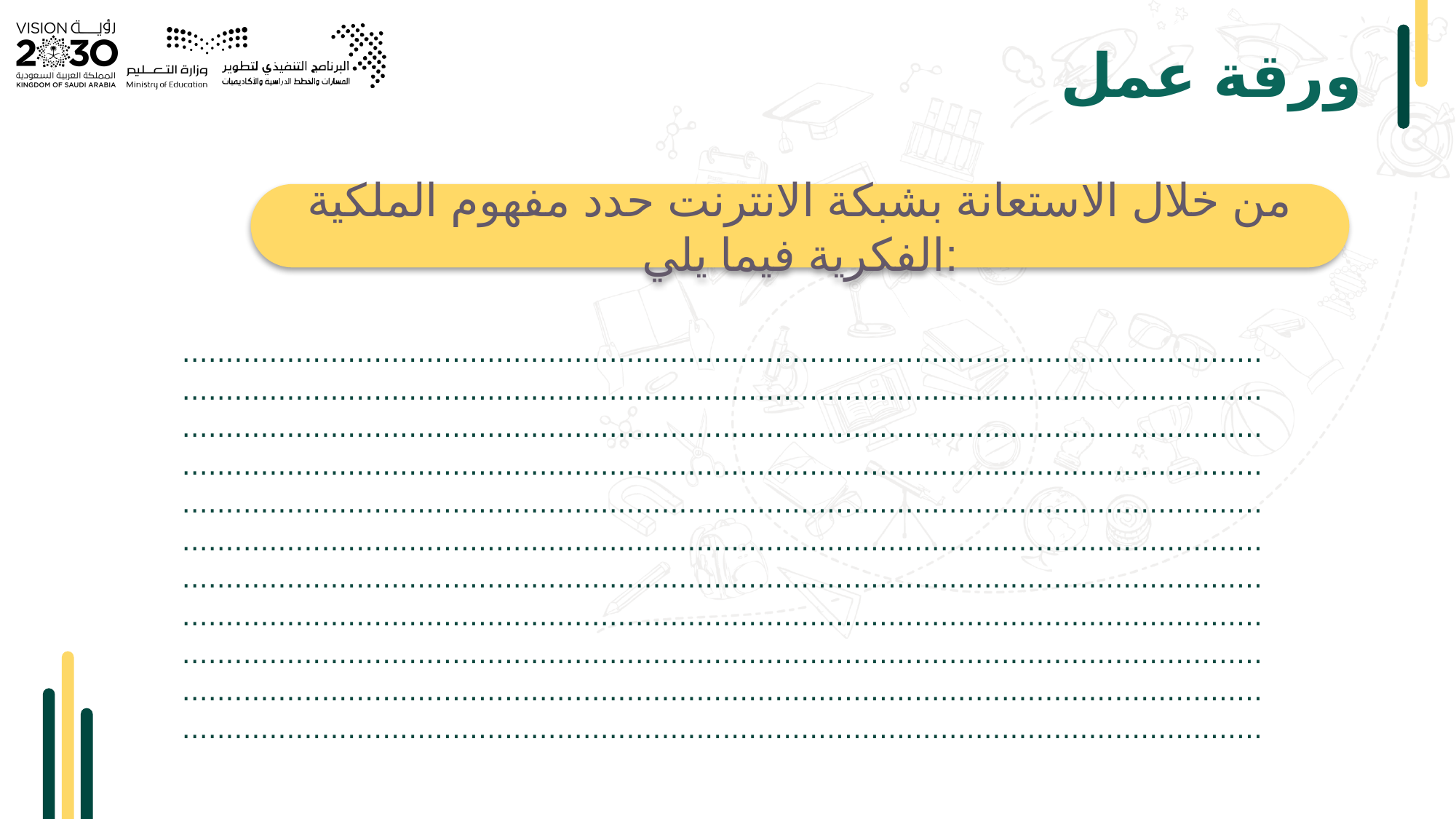

# ورقة عمل

من خلال الاستعانة بشبكة الانترنت حدد مفهوم الملكية الفكرية فيما يلي:
....................................................................................................................................................................................................................................................................................................................................................................................................................................................................................................................................................................................................................................................................................................................................................................................................................................................................................................................................................................................................................................................................................................................................................................................................................................................................................................................................................................................................................